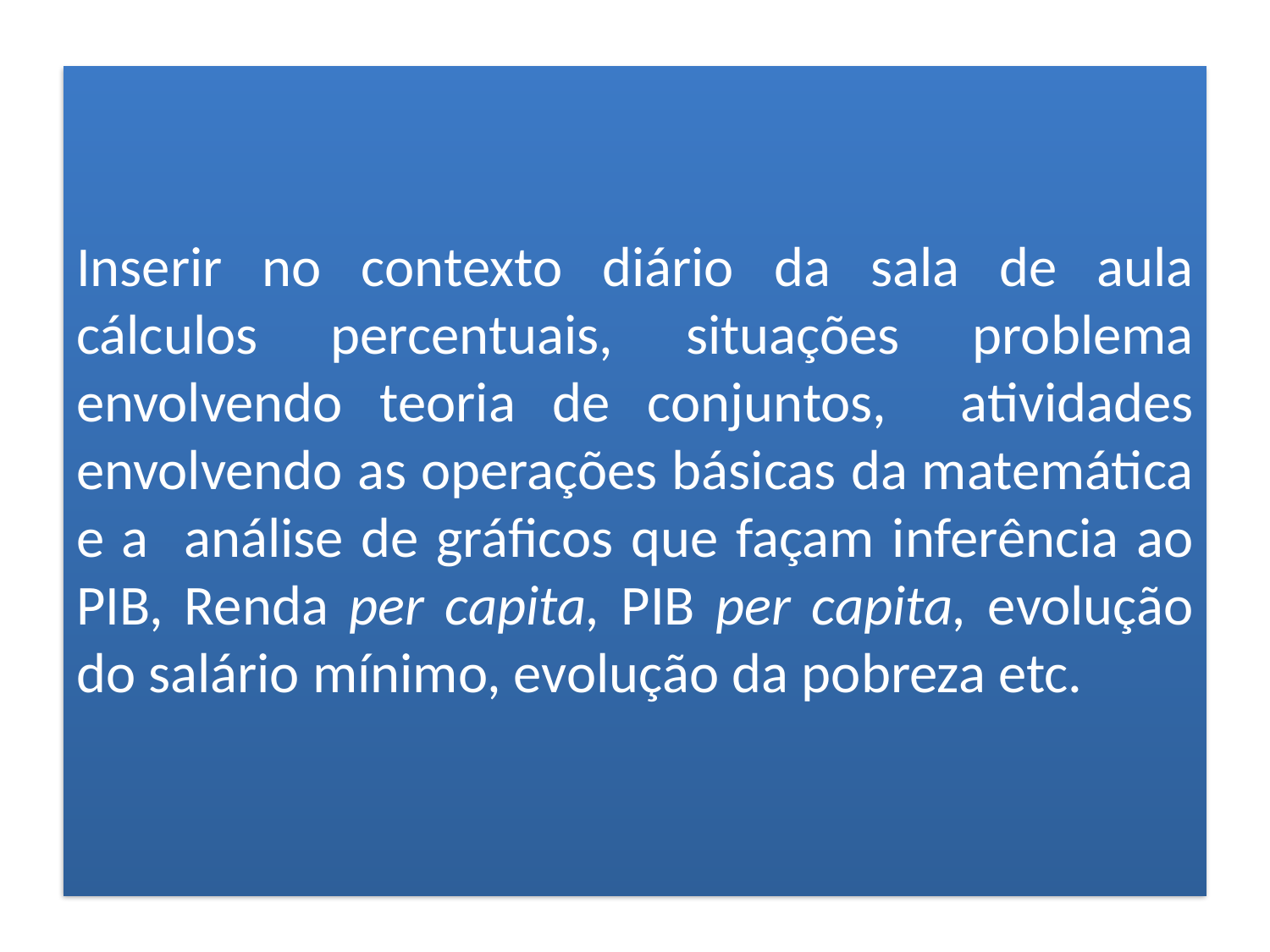

Inserir no contexto diário da sala de aula cálculos percentuais, situações problema envolvendo teoria de conjuntos,  atividades envolvendo as operações básicas da matemática e a  análise de gráficos que façam inferência ao PIB, Renda per capita, PIB per capita, evolução do salário mínimo, evolução da pobreza etc.